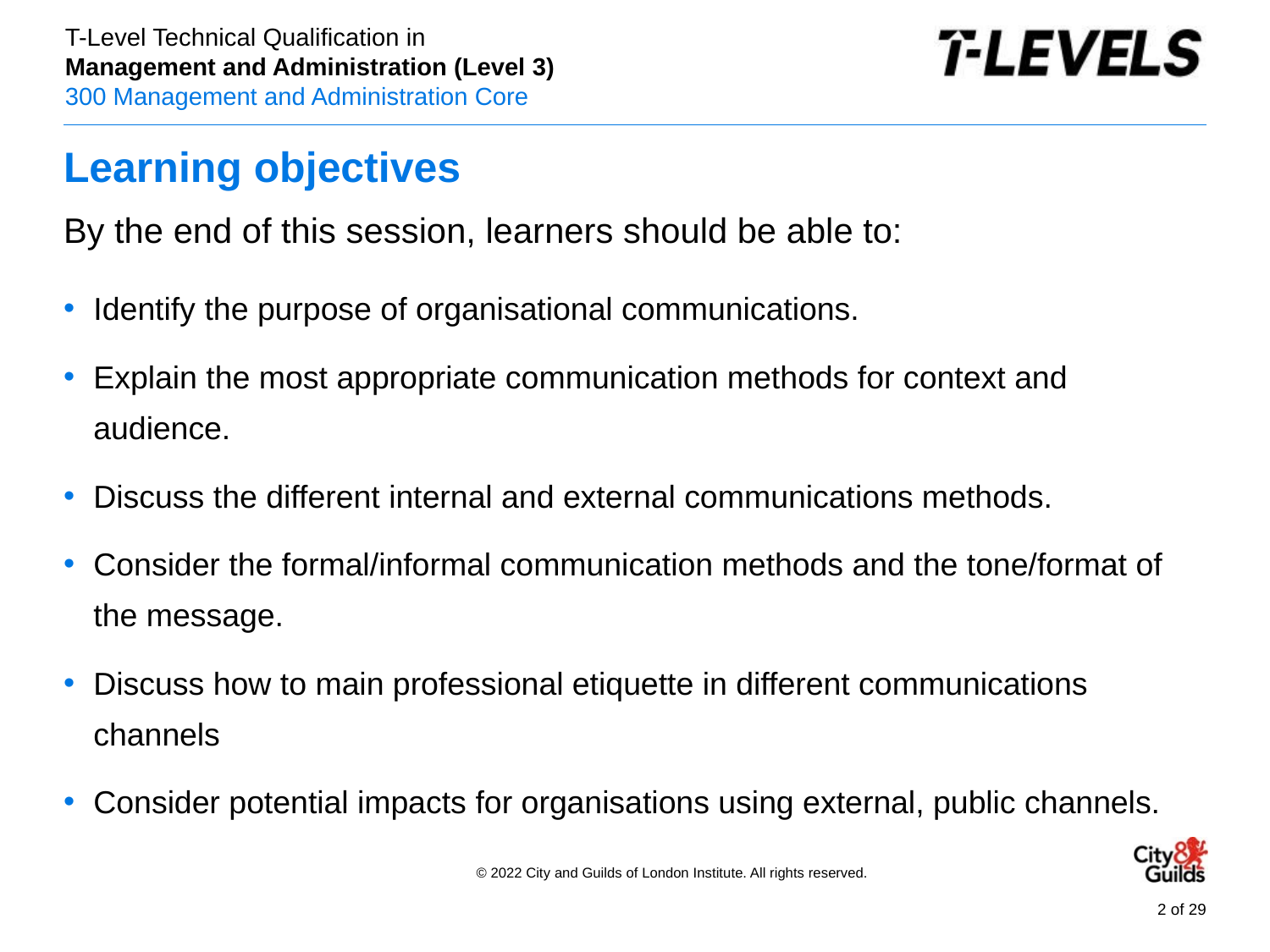

By the end of this session, learners should be able to:
Identify the purpose of organisational communications.
Explain the most appropriate communication methods for context and audience.
Discuss the different internal and external communications methods.
Consider the formal/informal communication methods and the tone/format of the message.
Discuss how to main professional etiquette in different communications channels
Consider potential impacts for organisations using external, public channels.

# Learning objectives